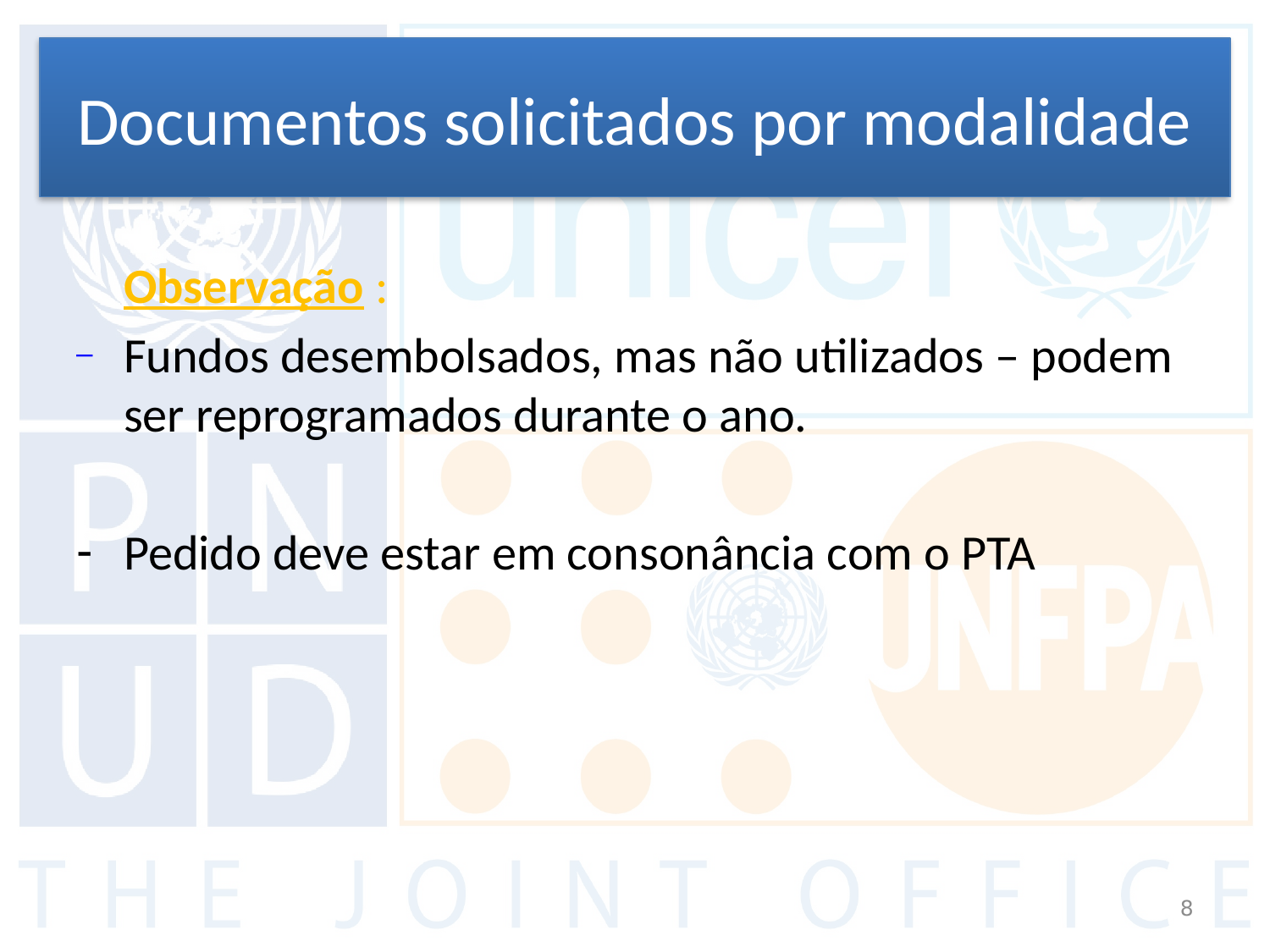

# Documentos solicitados por modalidade
	Observação :
Fundos desembolsados, mas não utilizados – podem ser reprogramados durante o ano.

Pedido deve estar em consonância com o PTA

8